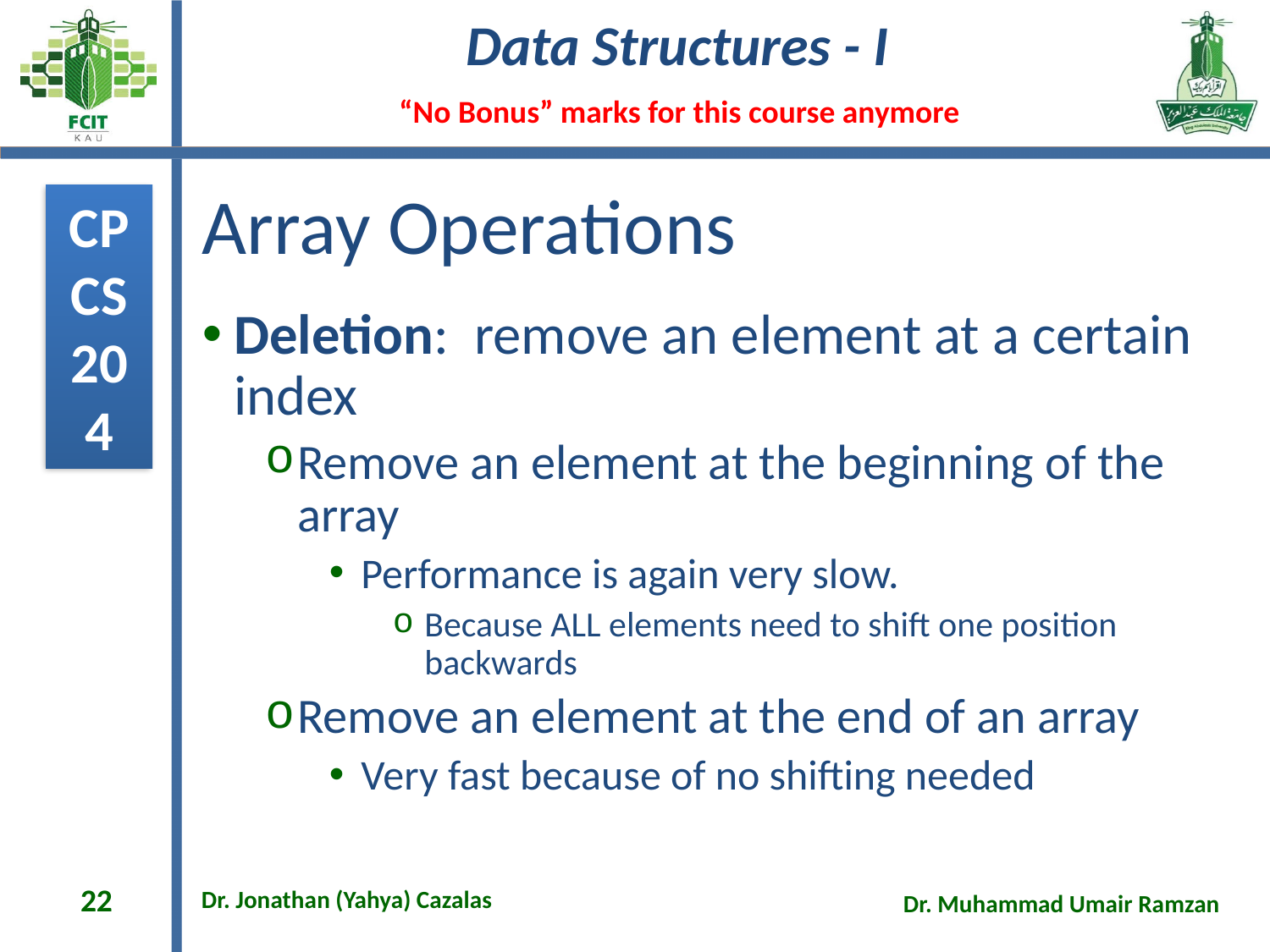

# Array Operations
Deletion:  remove an element at a certain index
Remove an element at the beginning of the array
Performance is again very slow.
Because ALL elements need to shift one position backwards
Remove an element at the end of an array
Very fast because of no shifting needed

22